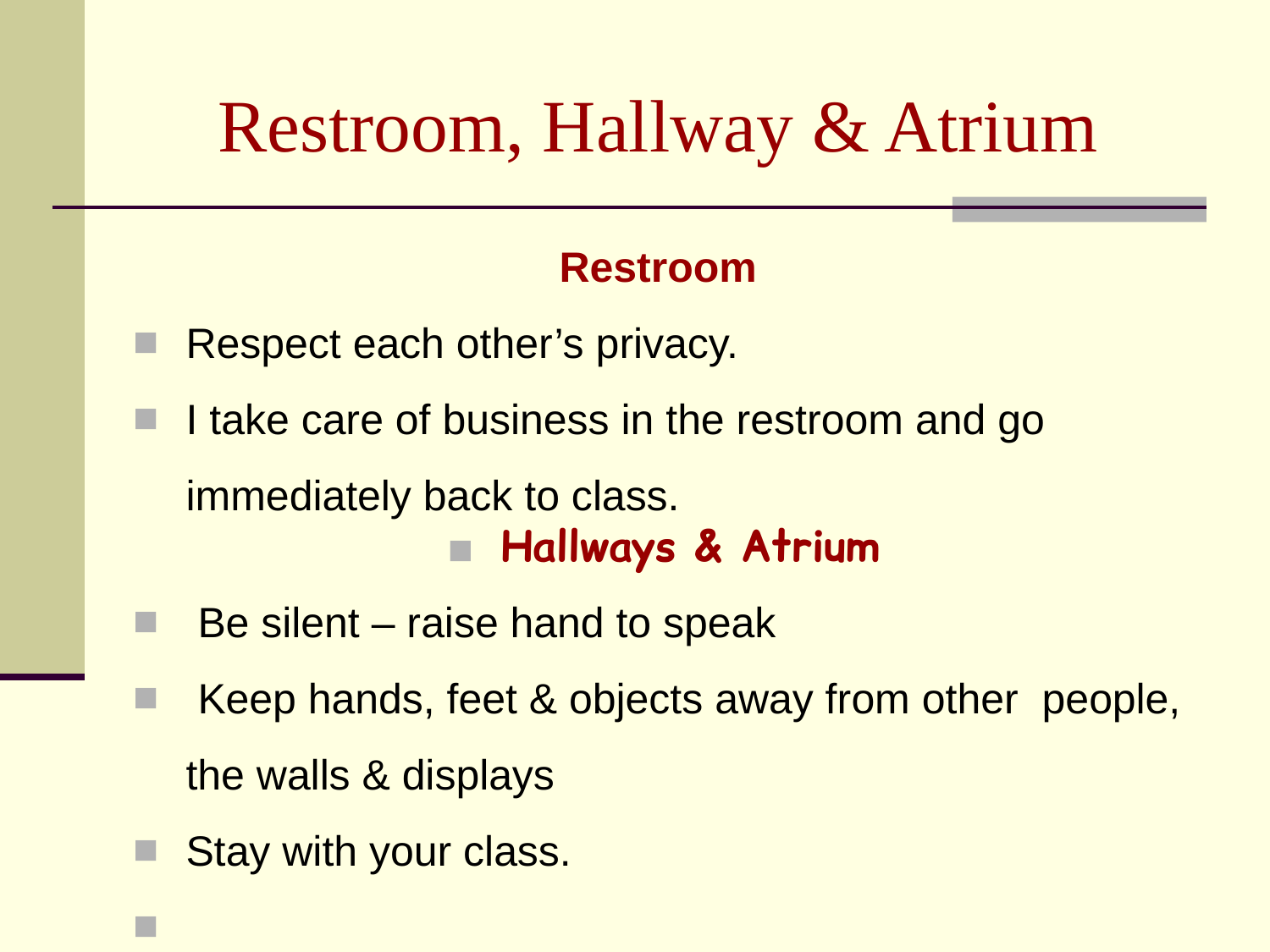

# Restroom, Hallway & Atrium
Restroom
Respect each other’s privacy.
I take care of business in the restroom and go immediately back to class.
Hallways & Atrium
 Be silent – raise hand to speak
 Keep hands, feet & objects away from other  people, the walls & displays
Stay with your class.